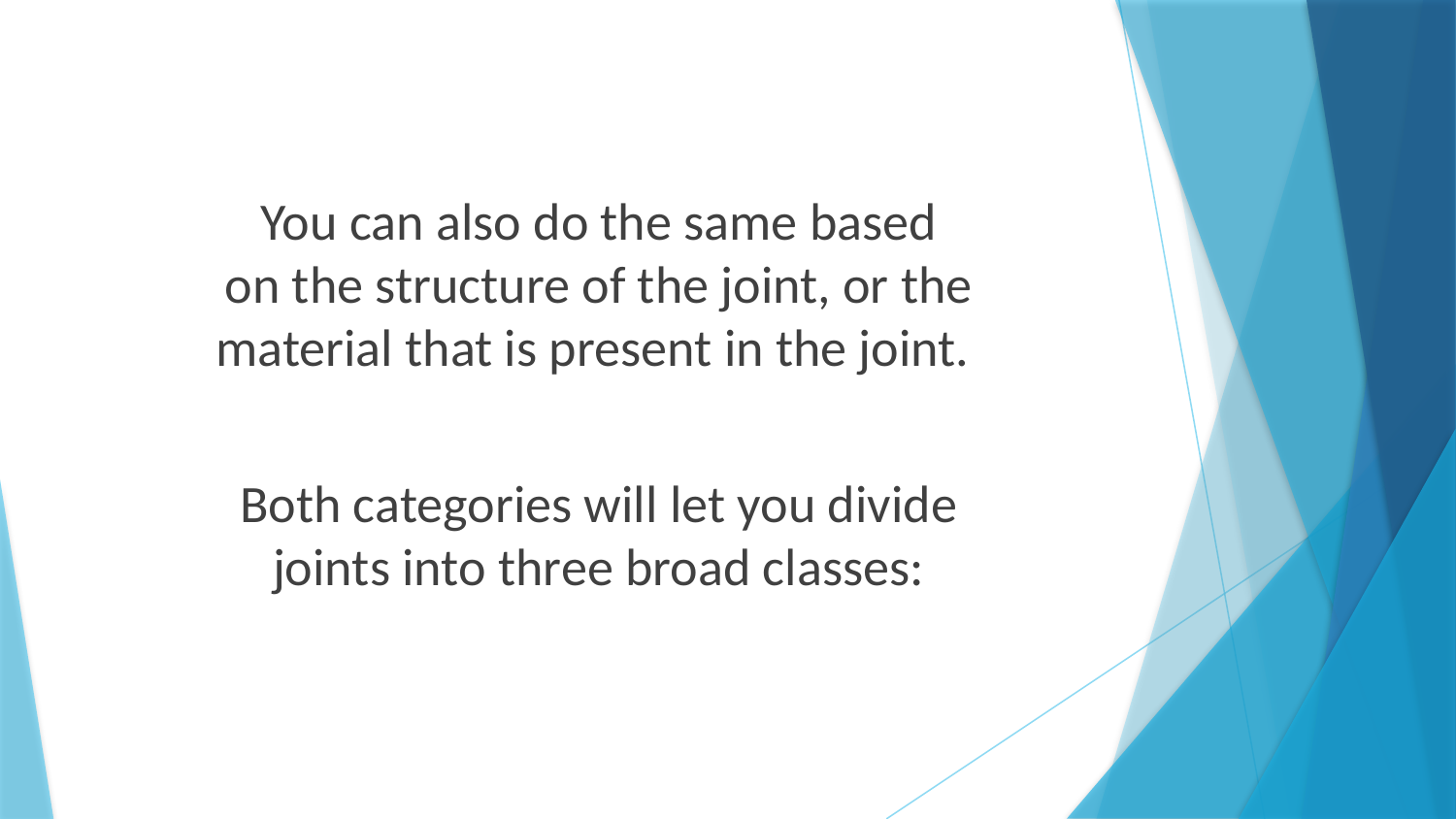

You can also do the same based
on the structure of the joint, or the
material that is present in the joint.

Both categories will let you divide
joints into three broad classes: